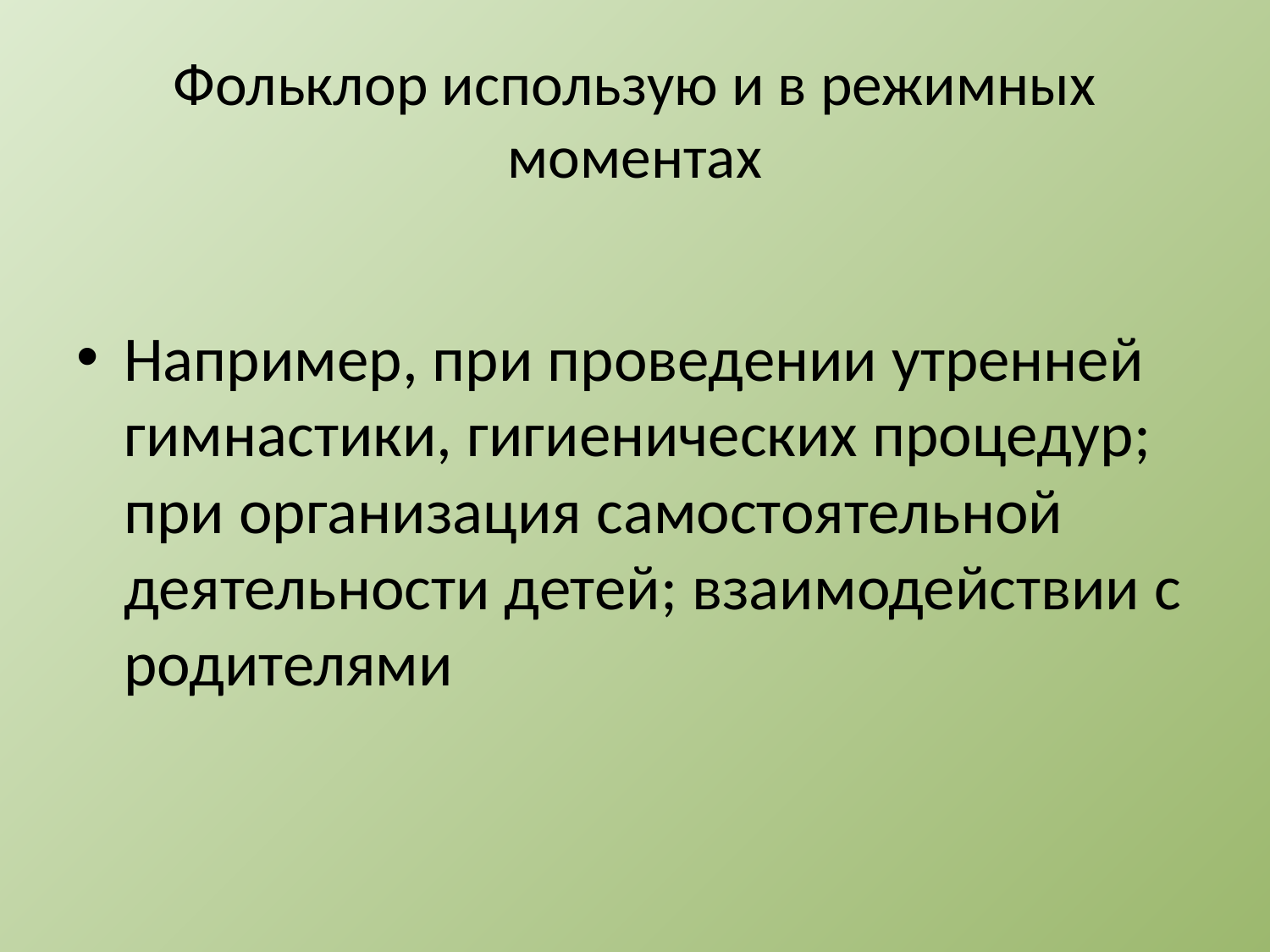

# Фольклор использую и в режимных моментах

Например, при проведении утренней гимнастики, гигиенических процедур; при организация самостоятельной деятельности детей; взаимодействии с родителями